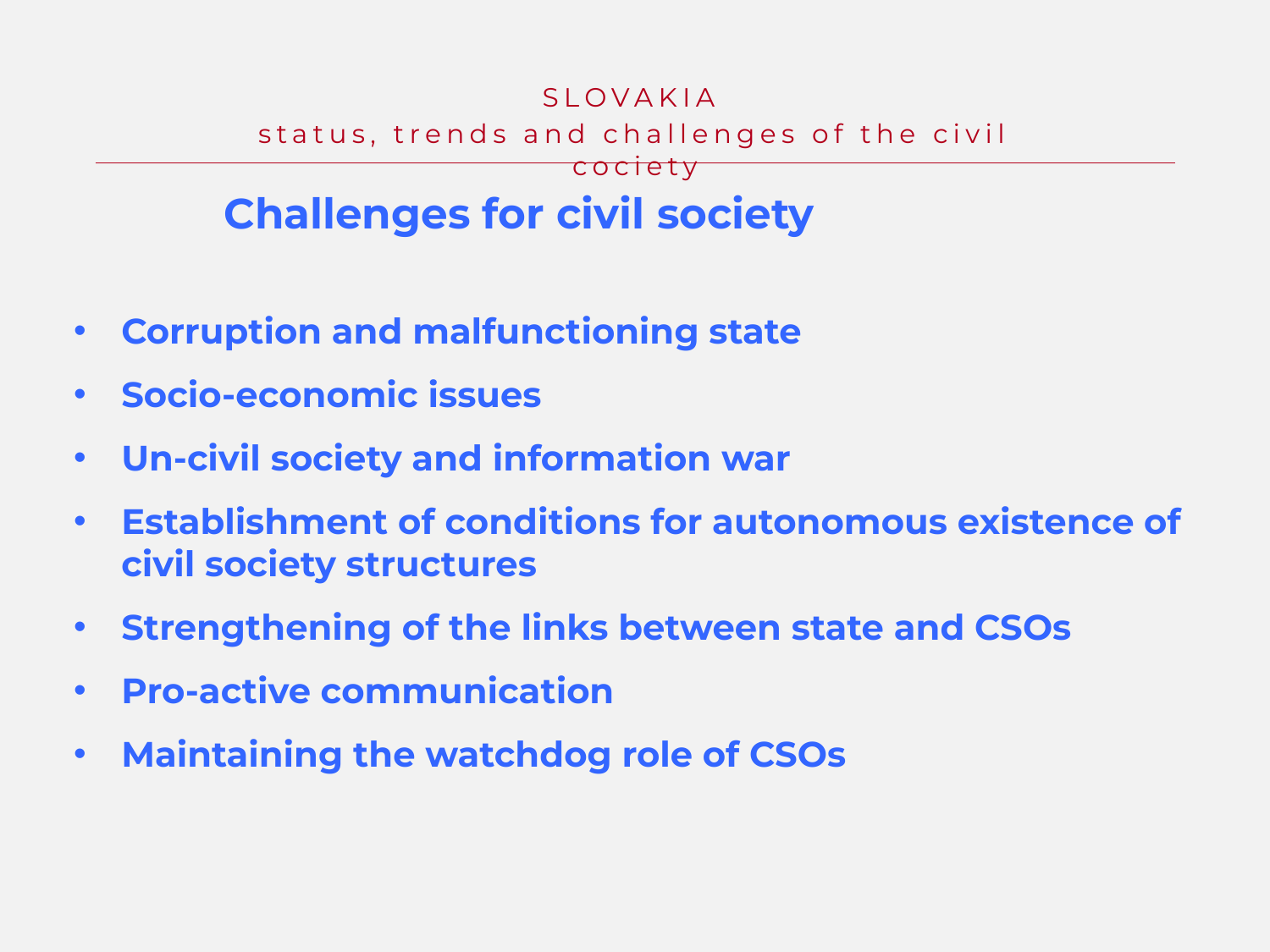

SLOVAKIA
status, trends and challenges of the civil cociety

Challenges for civil society

Corruption and malfunctioning state
Socio-economic issues
Un-civil society and information war
Establishment of conditions for autonomous existence of civil society structures
Strengthening of the links between state and CSOs
Pro-active communication
Maintaining the watchdog role of CSOs